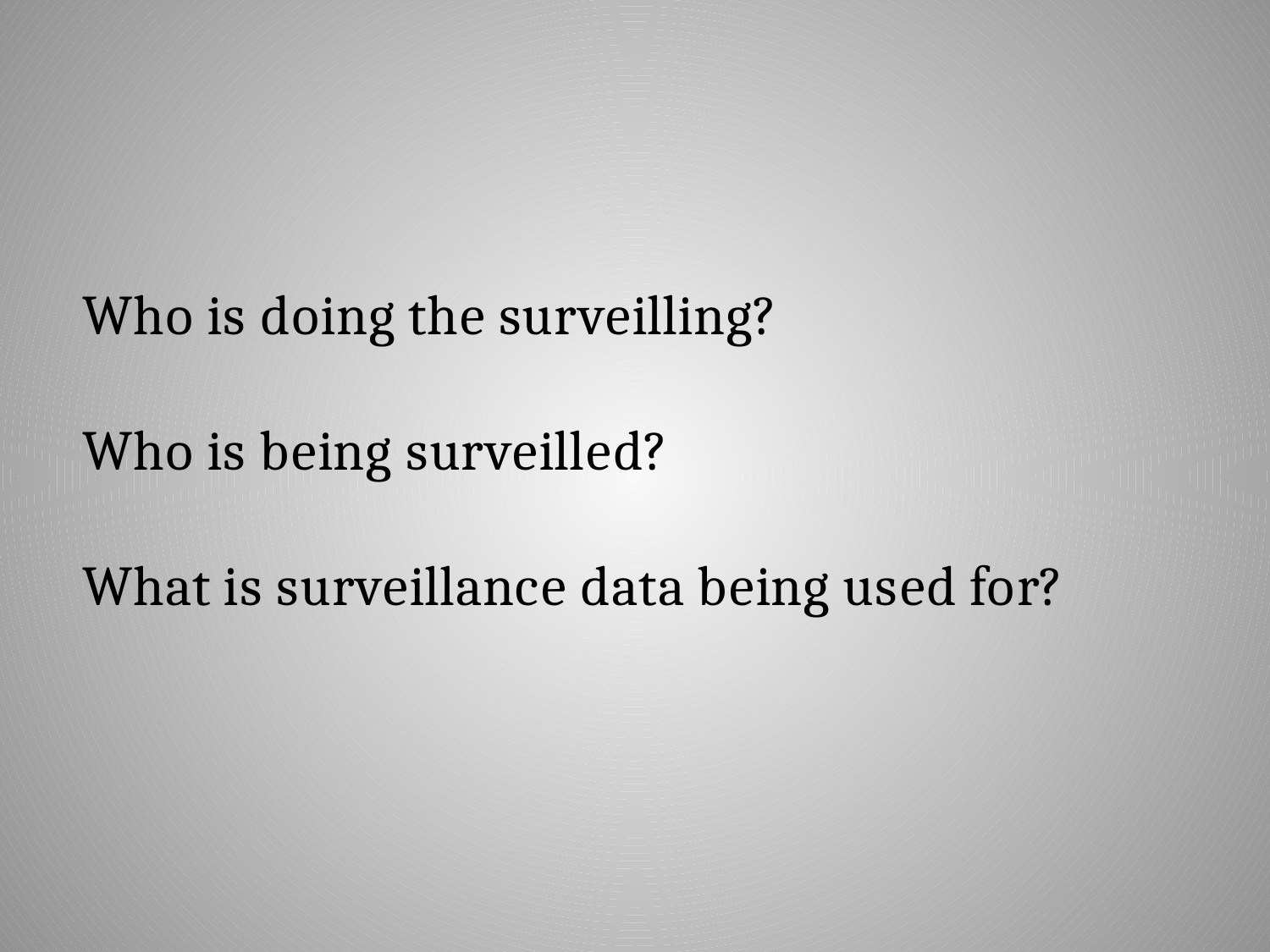

Who is doing the surveilling?

Who is being surveilled?

What is surveillance data being used for?